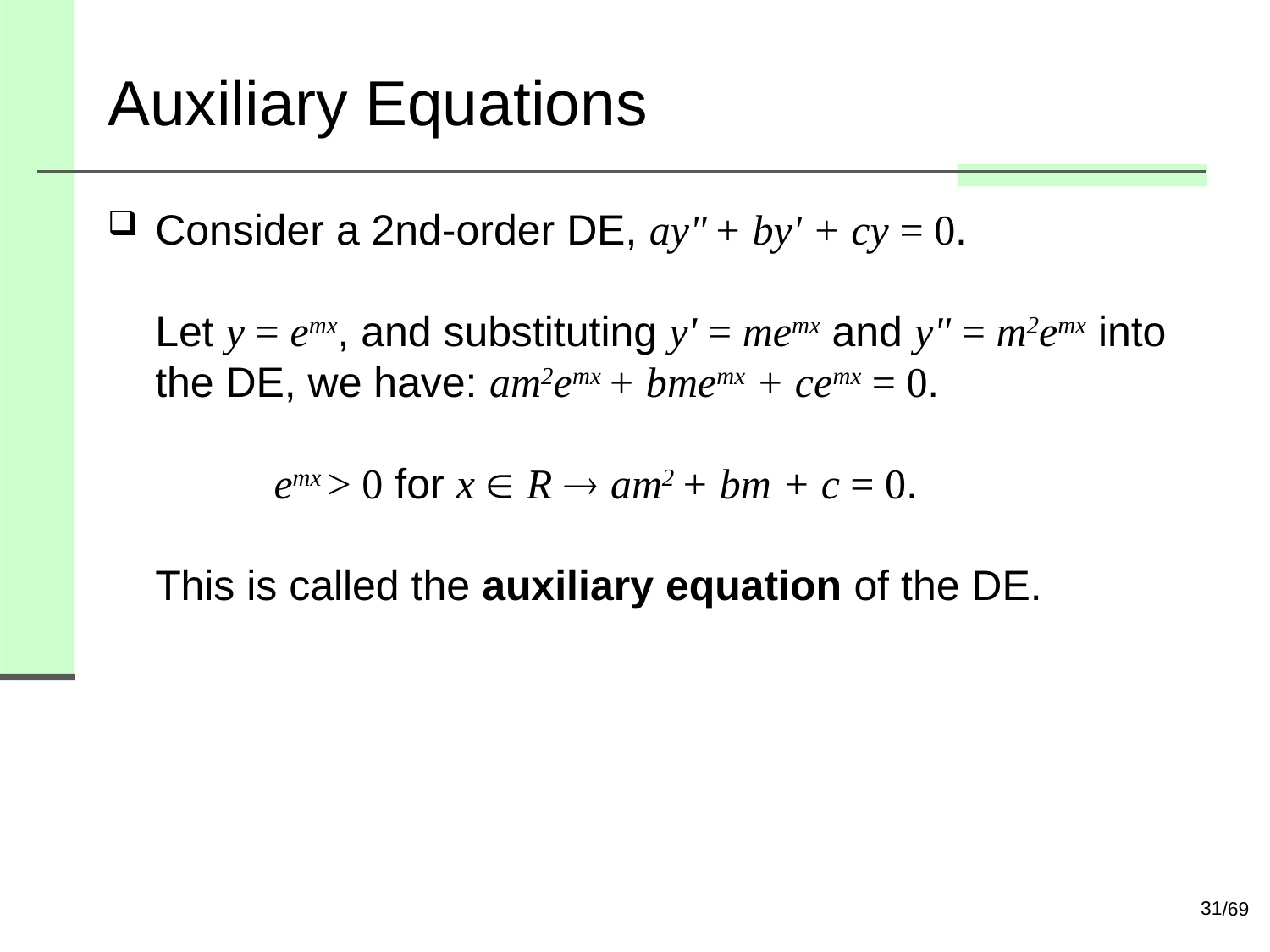

# Auxiliary Equations
Consider a 2nd-order DE, ay" + by' + cy = 0.
Let y = emx, and substituting y' = memx and y" = m2emx into the DE, we have: am2emx + bmemx + cemx = 0.
          emx > 0 for x ∈ R → am2 + bm + c = 0.
This is called the auxiliary equation of the DE.
31